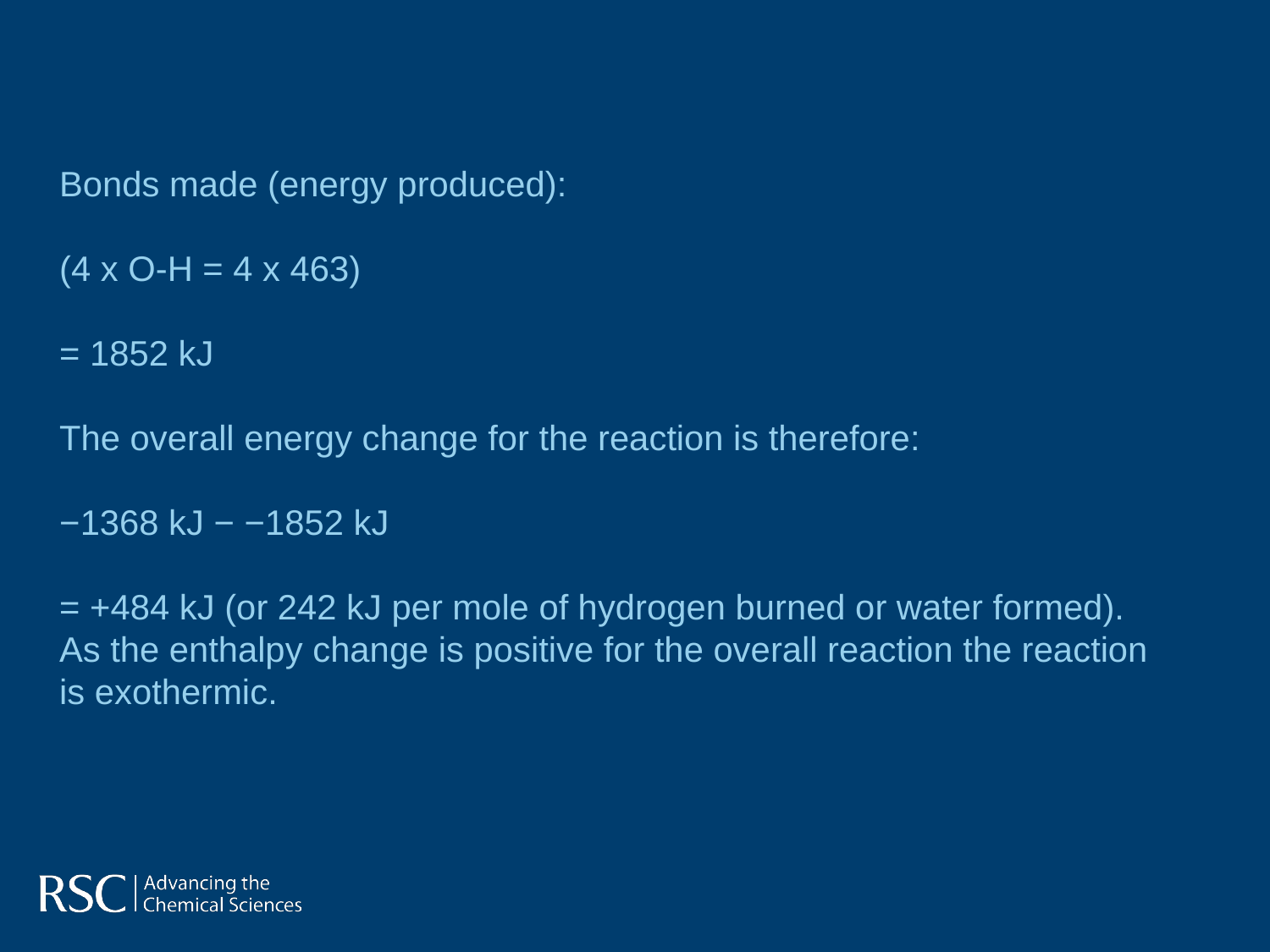

Bonds made (energy produced):

(4 x O-H = 4 x 463)

= 1852 kJ

The overall energy change for the reaction is therefore:

−1368 kJ − −1852 kJ

= +484 kJ (or 242 kJ per mole of hydrogen burned or water formed). As the enthalpy change is positive for the overall reaction the reaction is exothermic.